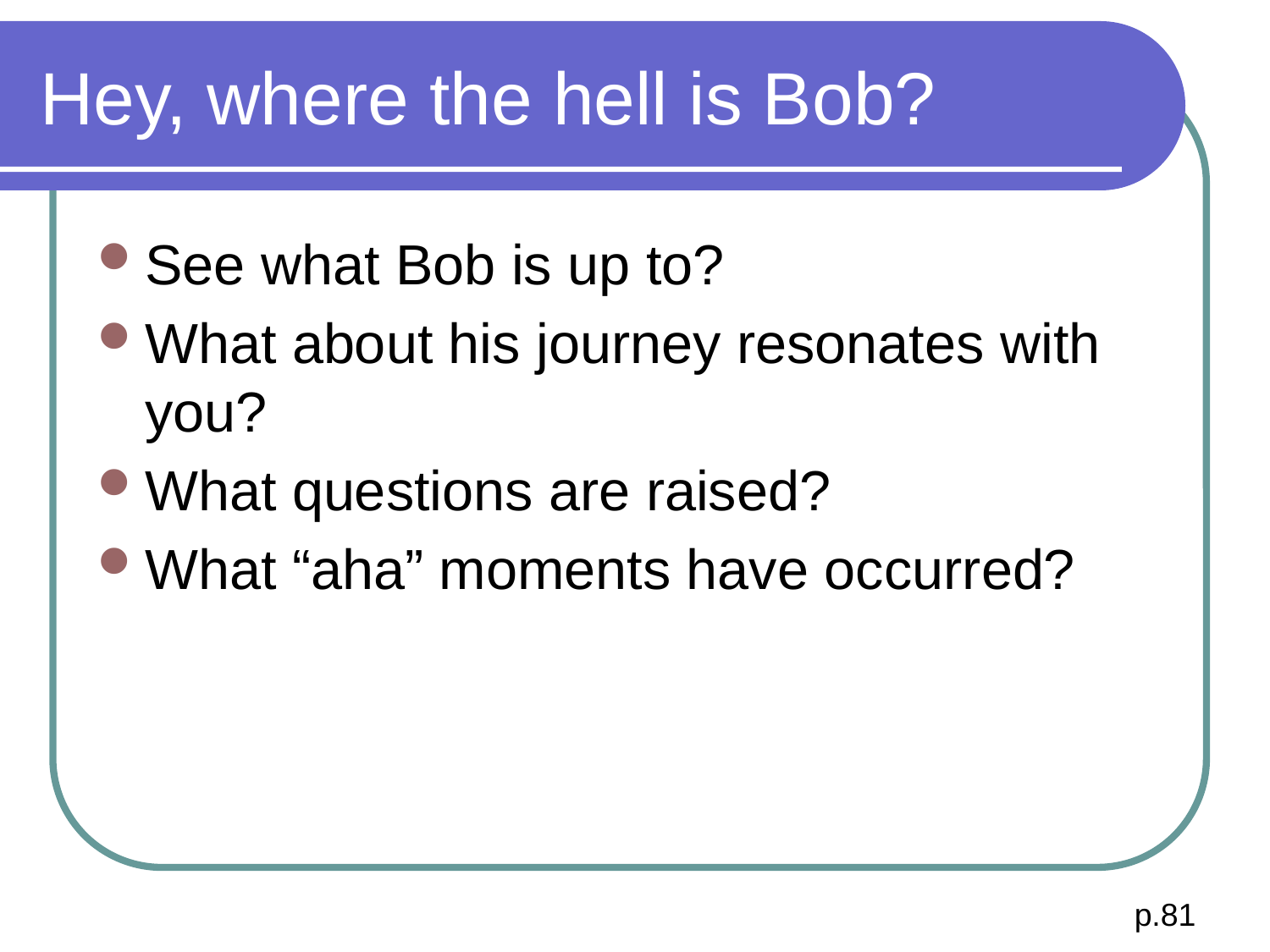

# Hey, where the hell is Bob?
See what Bob is up to?
What about his journey resonates with you?
What questions are raised?
What “aha” moments have occurred?
p.81